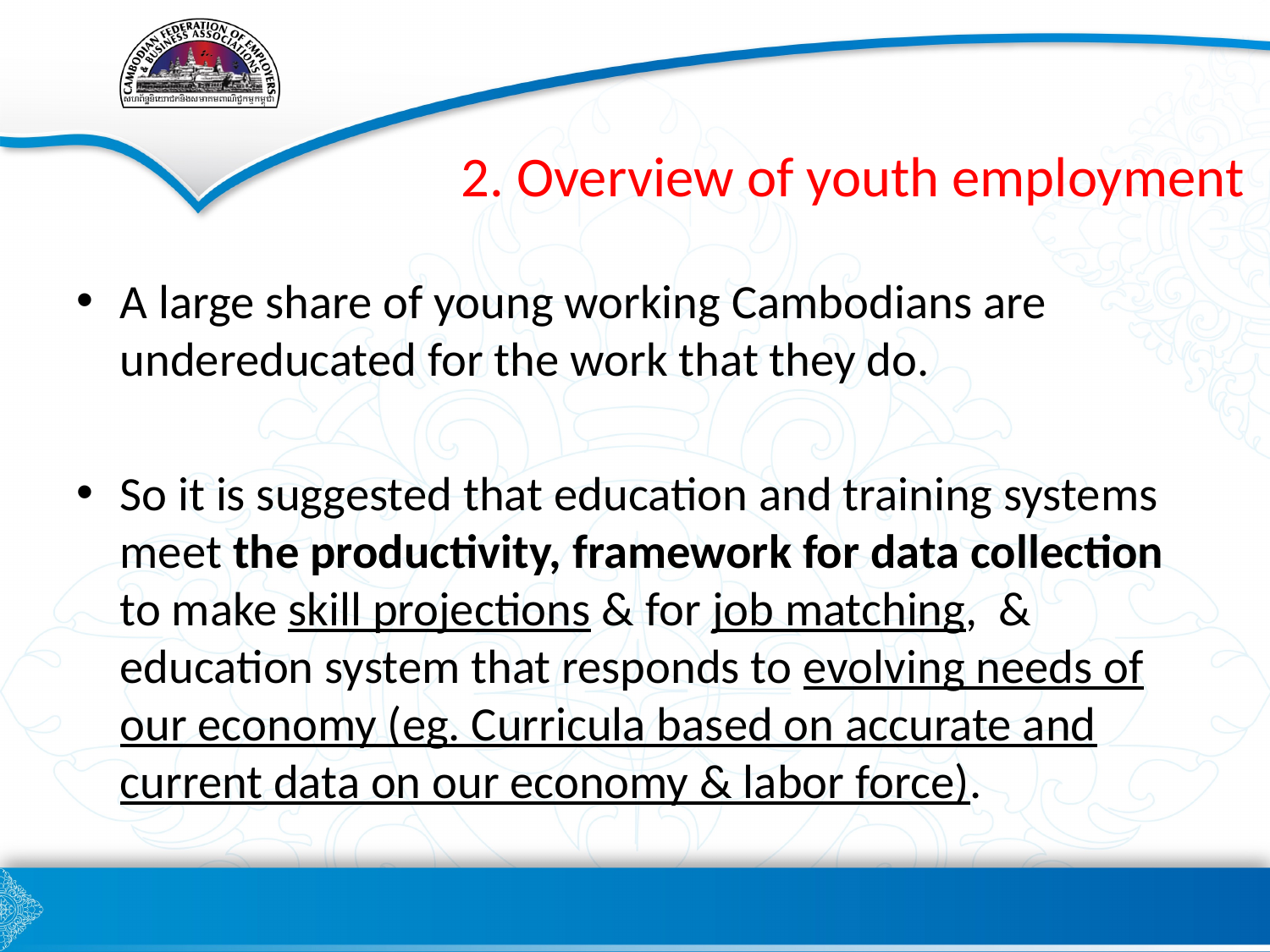

# 2. Overview of youth employment
A large share of young working Cambodians are undereducated for the work that they do.

So it is suggested that education and training systems meet the productivity, framework for data collection to make skill projections & for job matching,  & education system that responds to evolving needs of our economy (eg. Curricula based on accurate and current data on our economy & labor force).